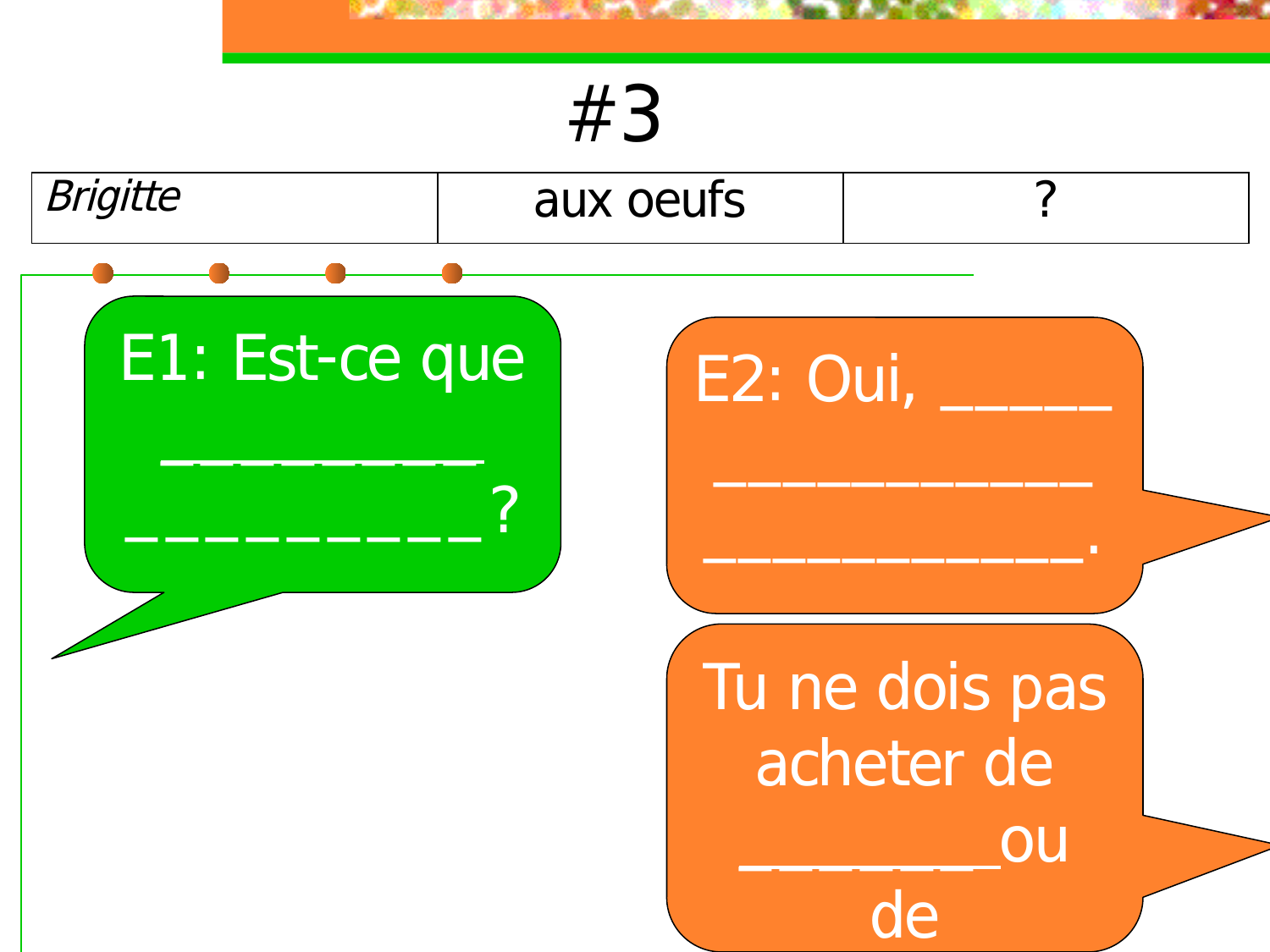

# #3
| Brigitte | aux oeufs | ? |
| --- | --- | --- |
E1: Est-ce que ________ _________?

E2: Oui, _____
___________
___________.

Tu ne dois pas acheter de ______ ou de ________.